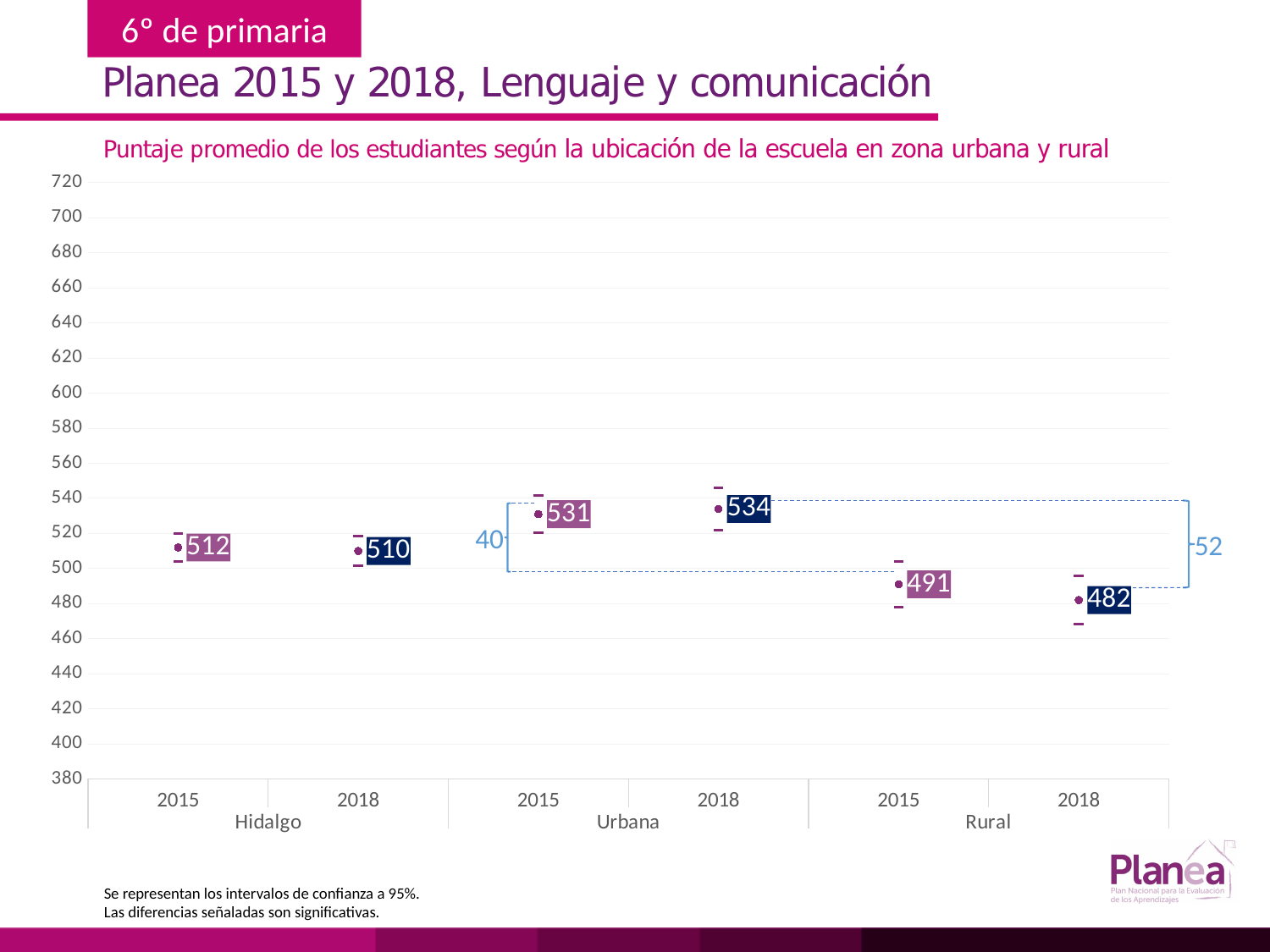

Planea 2015 y 2018, Lenguaje y comunicación

Puntaje promedio de los estudiantes según la ubicación de la escuela en zona urbana y rural

### Chart

| Category |  |  |  |
|---|---|---|---|
| 2015 | 504.04 | 519.96 | 512.0 |
| 2018 | 501.443 | 518.557 | 510.0 |
| 2015 | 520.254 | 541.746 | 531.0 |
| 2018 | 522.06 | 545.94 | 534.0 |
| 2015 | 478.065 | 503.935 | 491.0 |
| 2018 | 468.269 | 495.731 | 482.0 |
52

40
Se representan los intervalos de confianza a 95%.
Las diferencias señaladas son significativas.